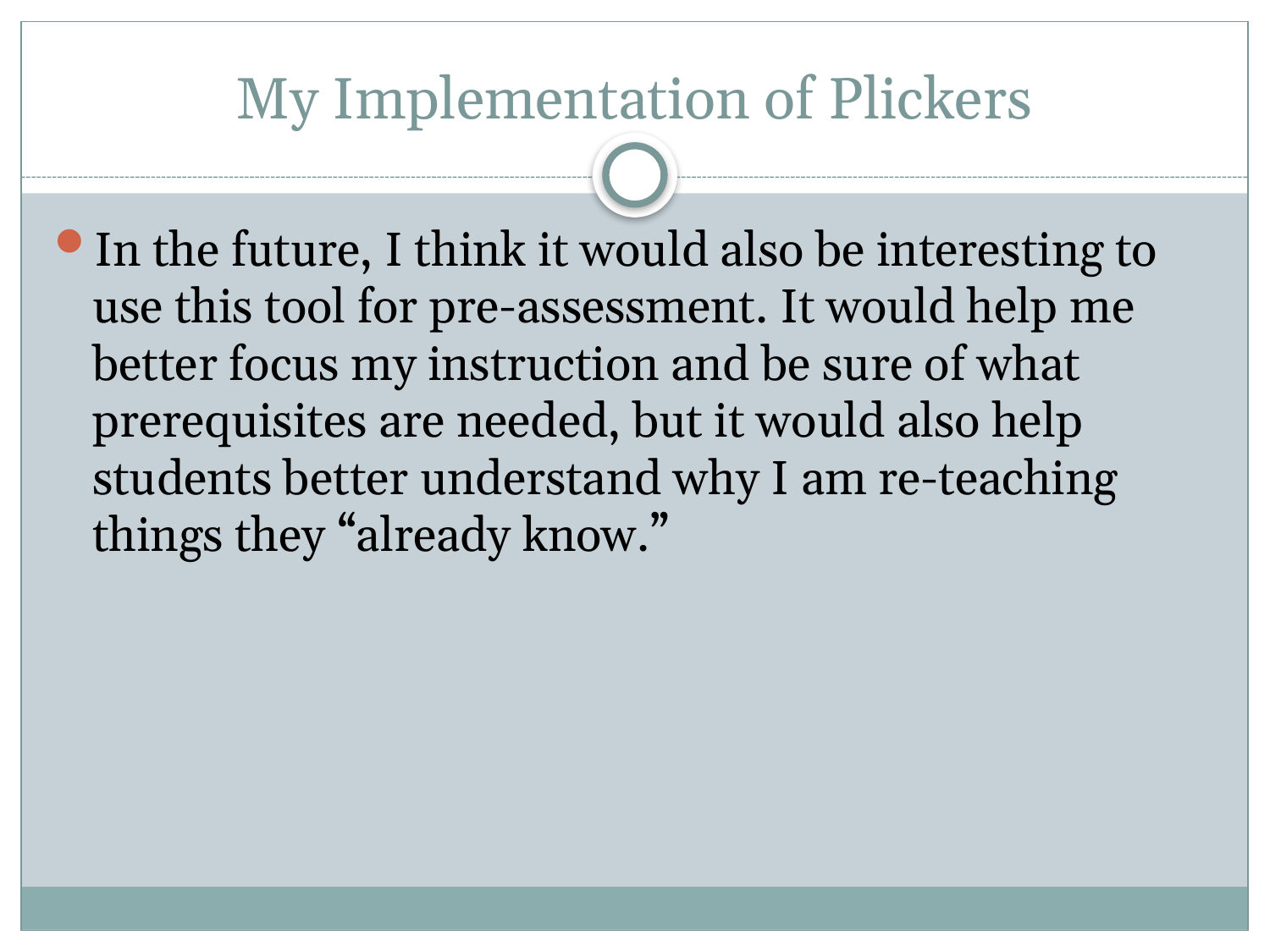

# My Implementation of Plickers
In the future, I think it would also be interesting to use this tool for pre-assessment. It would help me better focus my instruction and be sure of what prerequisites are needed, but it would also help students better understand why I am re-teaching things they “already know.”